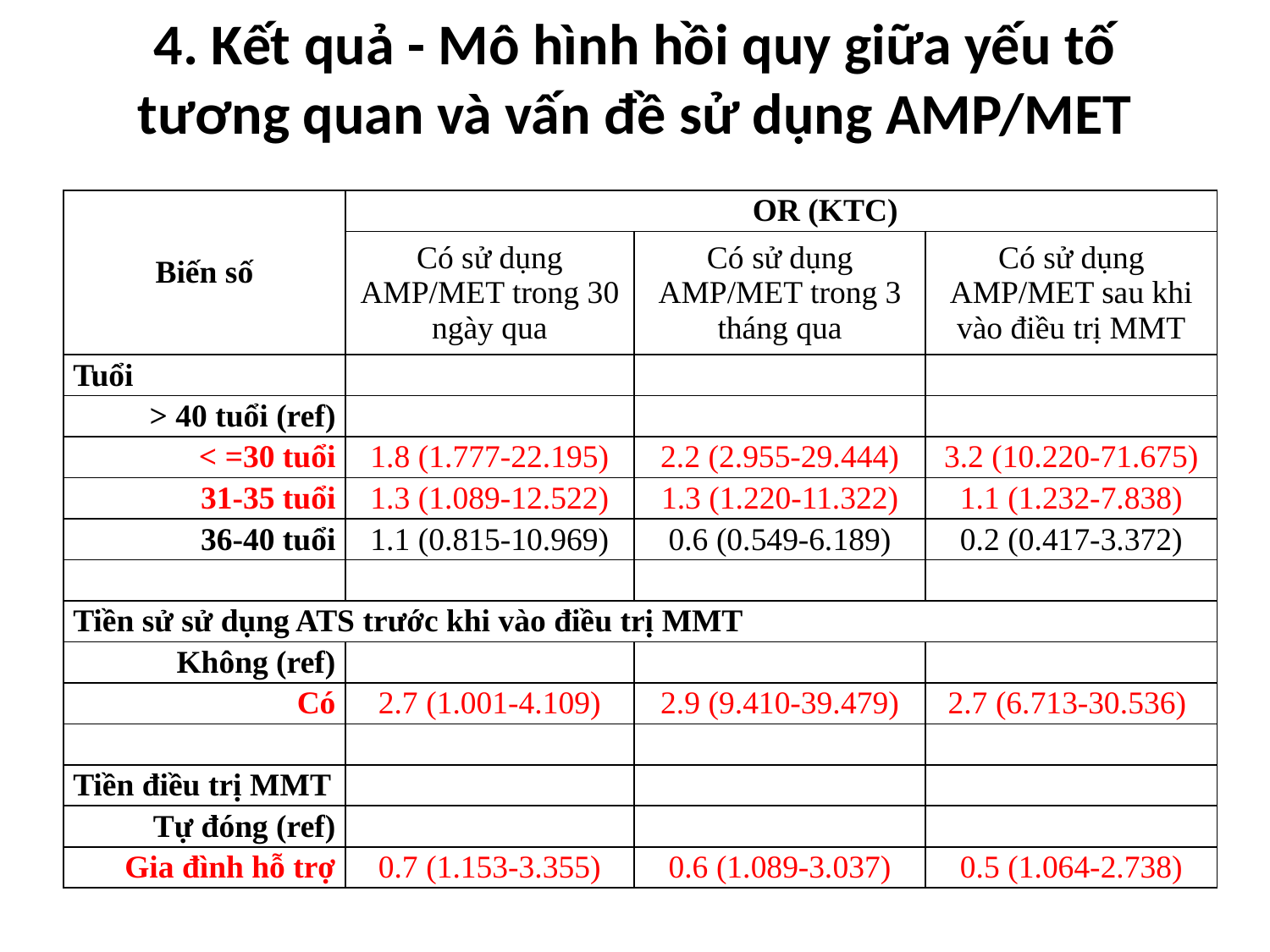

# 4. Kết quả - Mô hình hồi quy giữa yếu tố tương quan và vấn đề sử dụng AMP/MET
| Biến số | OR (KTC) |  |  |
| --- | --- | --- | --- |
|  | Có sử dụng AMP/MET trong 30 ngày qua | Có sử dụng AMP/MET trong 3 tháng qua | Có sử dụng AMP/MET sau khi vào điều trị MMT |
| Tuổi |  |  |  |
| > 40 tuổi (ref) |  |  |  |
| < =30 tuổi | 1.8 (1.777-22.195) | 2.2 (2.955-29.444) | 3.2 (10.220-71.675) |
| 31-35 tuổi | 1.3 (1.089-12.522) | 1.3 (1.220-11.322) | 1.1 (1.232-7.838) |
| 36-40 tuổi | 1.1 (0.815-10.969) | 0.6 (0.549-6.189) | 0.2 (0.417-3.372) |
|  |  |  |  |
| Tiền sử sử dụng ATS trước khi vào điều trị MMT |  |  |  |
| Không (ref) |  |  |  |
| Có | 2.7 (1.001-4.109) | 2.9 (9.410-39.479) | 2.7 (6.713-30.536) |
|  |  |  |  |
| Tiền điều trị MMT |  |  |  |
| Tự đóng (ref) |  |  |  |
| Gia đình hỗ trợ | 0.7 (1.153-3.355) | 0.6 (1.089-3.037) | 0.5 (1.064-2.738) |